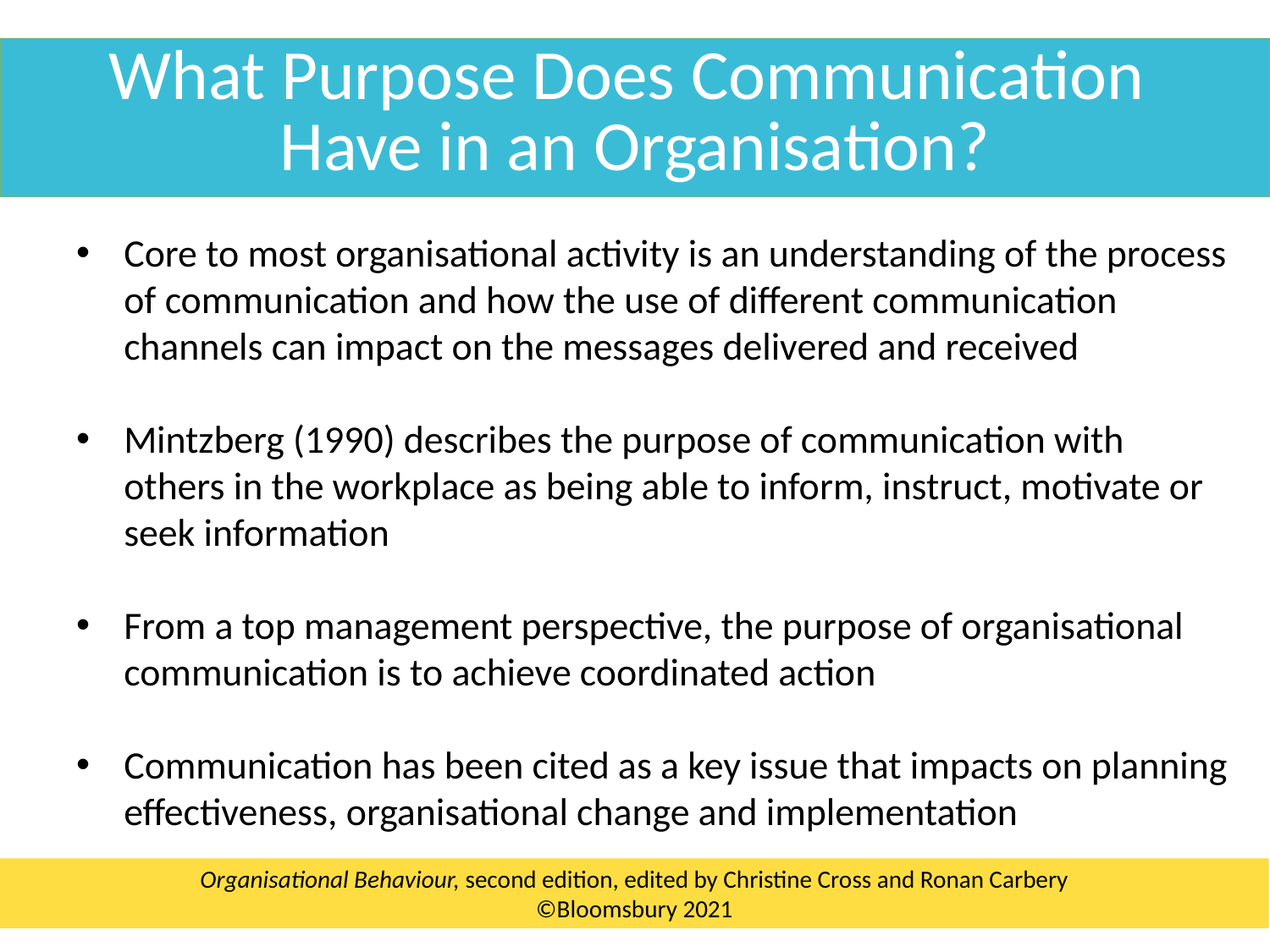

What Purpose Does Communication
Have in an Organisation?
Core to most organisational activity is an understanding of the process of communication and how the use of different communication channels can impact on the messages delivered and received

Mintzberg (1990) describes the purpose of communication with others in the workplace as being able to inform, instruct, motivate or seek information

From a top management perspective, the purpose of organisational communication is to achieve coordinated action

Communication has been cited as a key issue that impacts on planning effectiveness, organisational change and implementation